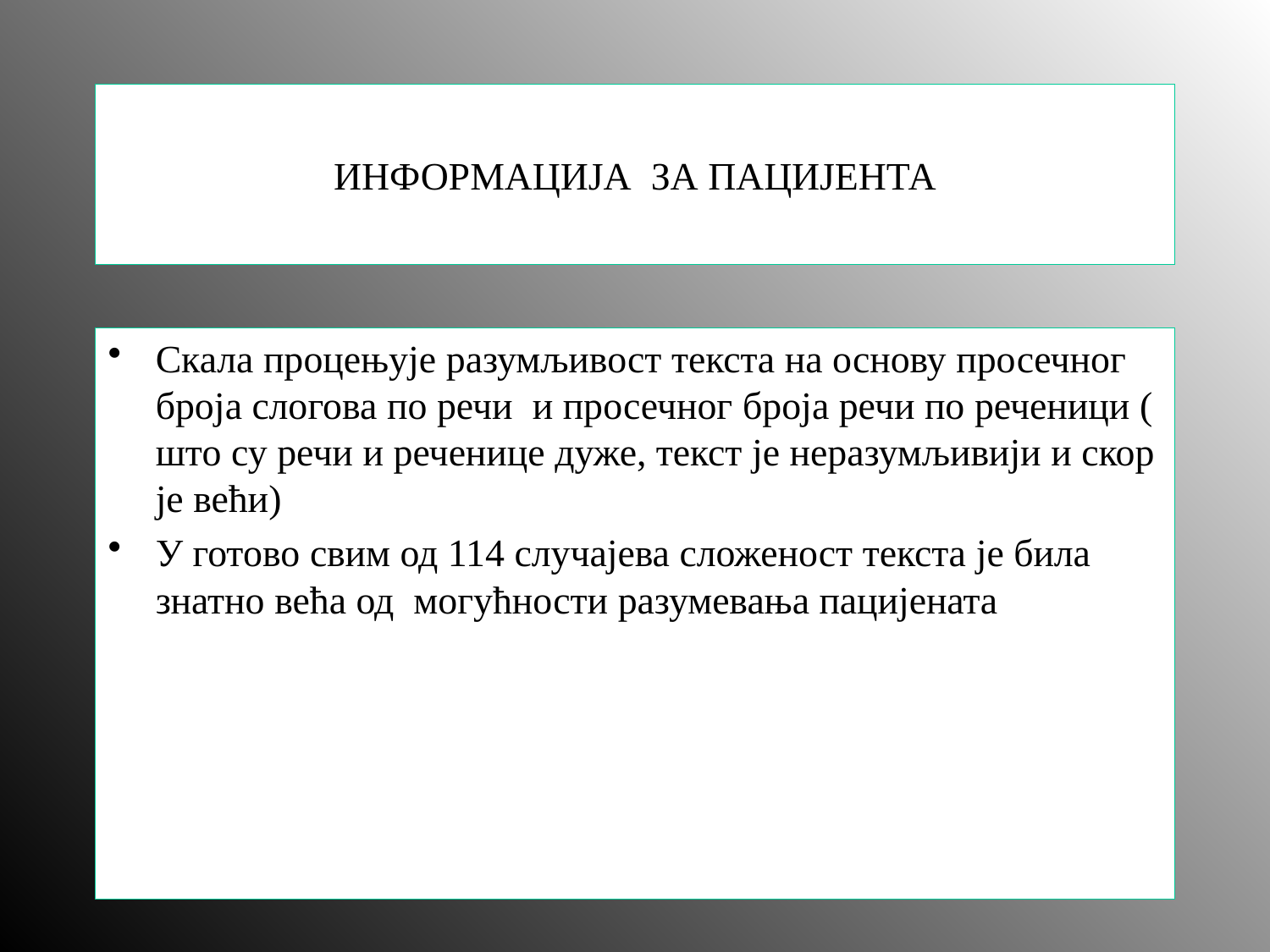

# ИНФОРМАЦИЈА  ЗА ПАЦИЈЕНТА
Скала процењује разумљивост текста на основу просечног броја слогова по речи  и просечног броја речи по реченици ( што су речи и реченице дуже, текст је неразумљивији и скор је већи)
У готово свим од 114 случајева сложеност текста је била знатно већа од  могућности разумевања пацијената